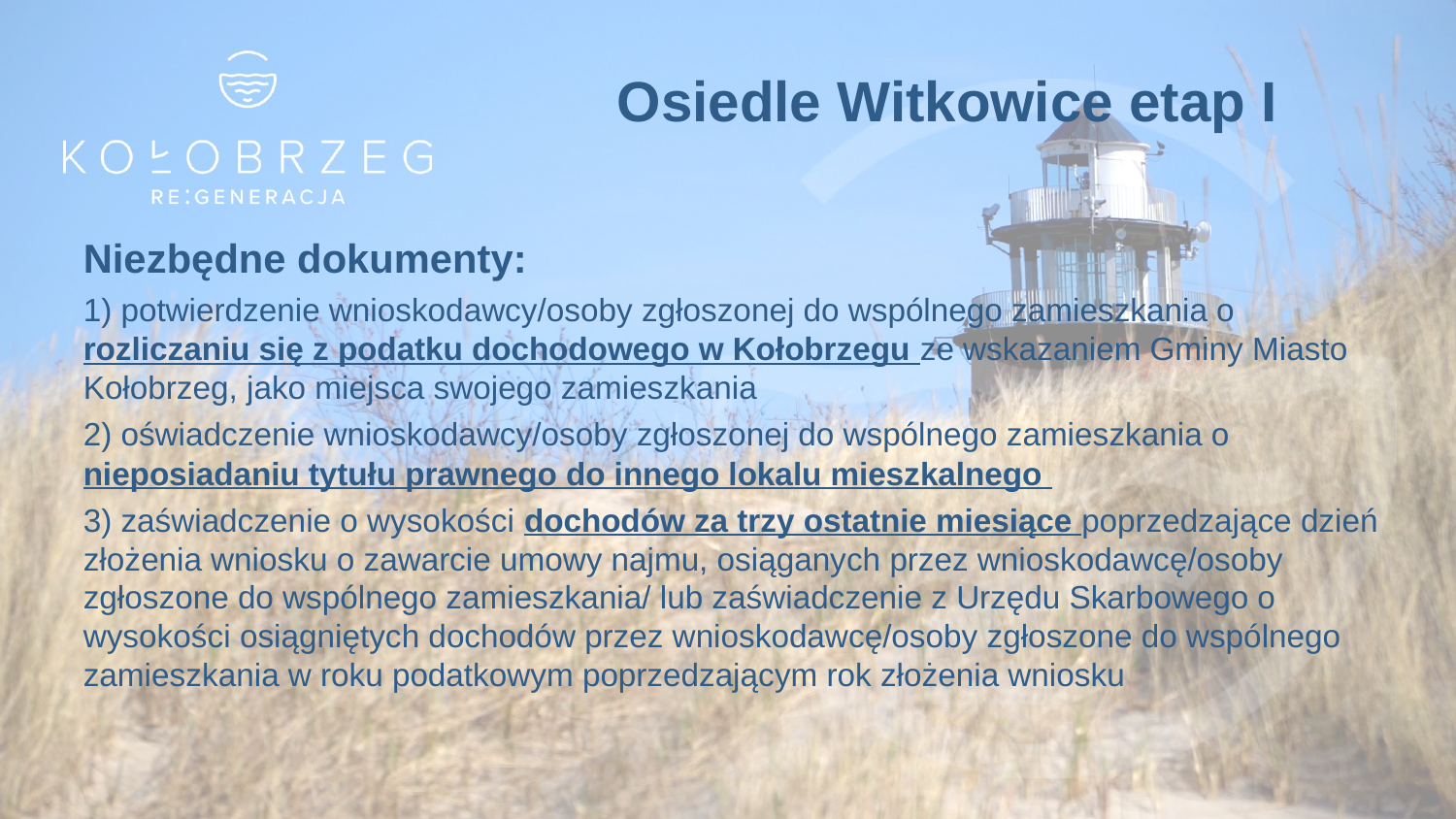

# Osiedle Witkowice etap I
Niezbędne dokumenty:
1) potwierdzenie wnioskodawcy/osoby zgłoszonej do wspólnego zamieszkania o rozliczaniu się z podatku dochodowego w Kołobrzegu ze wskazaniem Gminy Miasto Kołobrzeg, jako miejsca swojego zamieszkania
2) oświadczenie wnioskodawcy/osoby zgłoszonej do wspólnego zamieszkania o nieposiadaniu tytułu prawnego do innego lokalu mieszkalnego
3) zaświadczenie o wysokości dochodów za trzy ostatnie miesiące poprzedzające dzień złożenia wniosku o zawarcie umowy najmu, osiąganych przez wnioskodawcę/osoby zgłoszone do wspólnego zamieszkania/ lub zaświadczenie z Urzędu Skarbowego o wysokości osiągniętych dochodów przez wnioskodawcę/osoby zgłoszone do wspólnego zamieszkania w roku podatkowym poprzedzającym rok złożenia wniosku